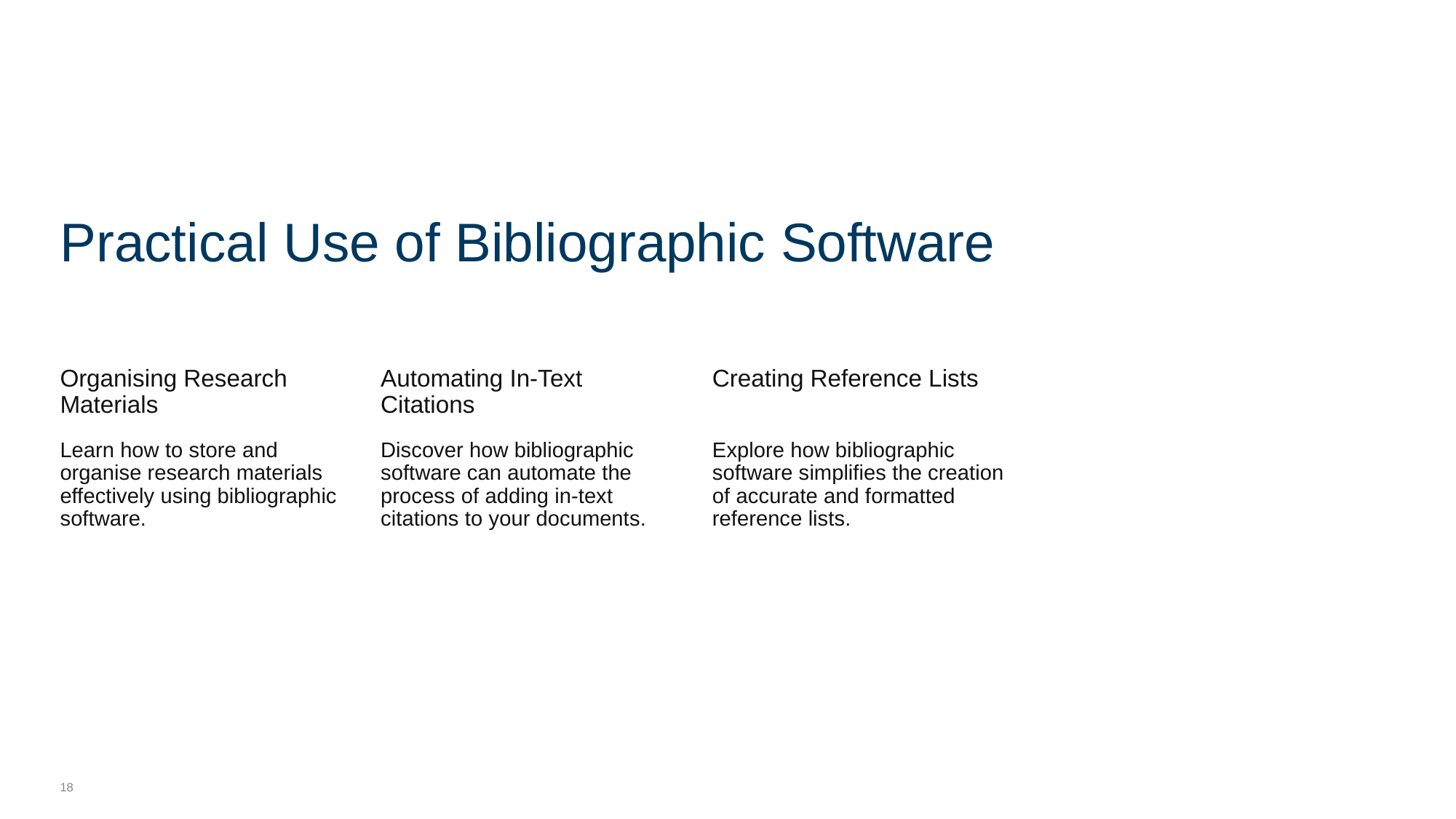

Practical Use of Bibliographic Software
Organising Research Materials
Automating In-Text Citations
Creating Reference Lists
Learn how to store and organise research materials effectively using bibliographic software.
Discover how bibliographic software can automate the process of adding in-text citations to your documents.
Explore how bibliographic software simplifies the creation of accurate and formatted reference lists.
18